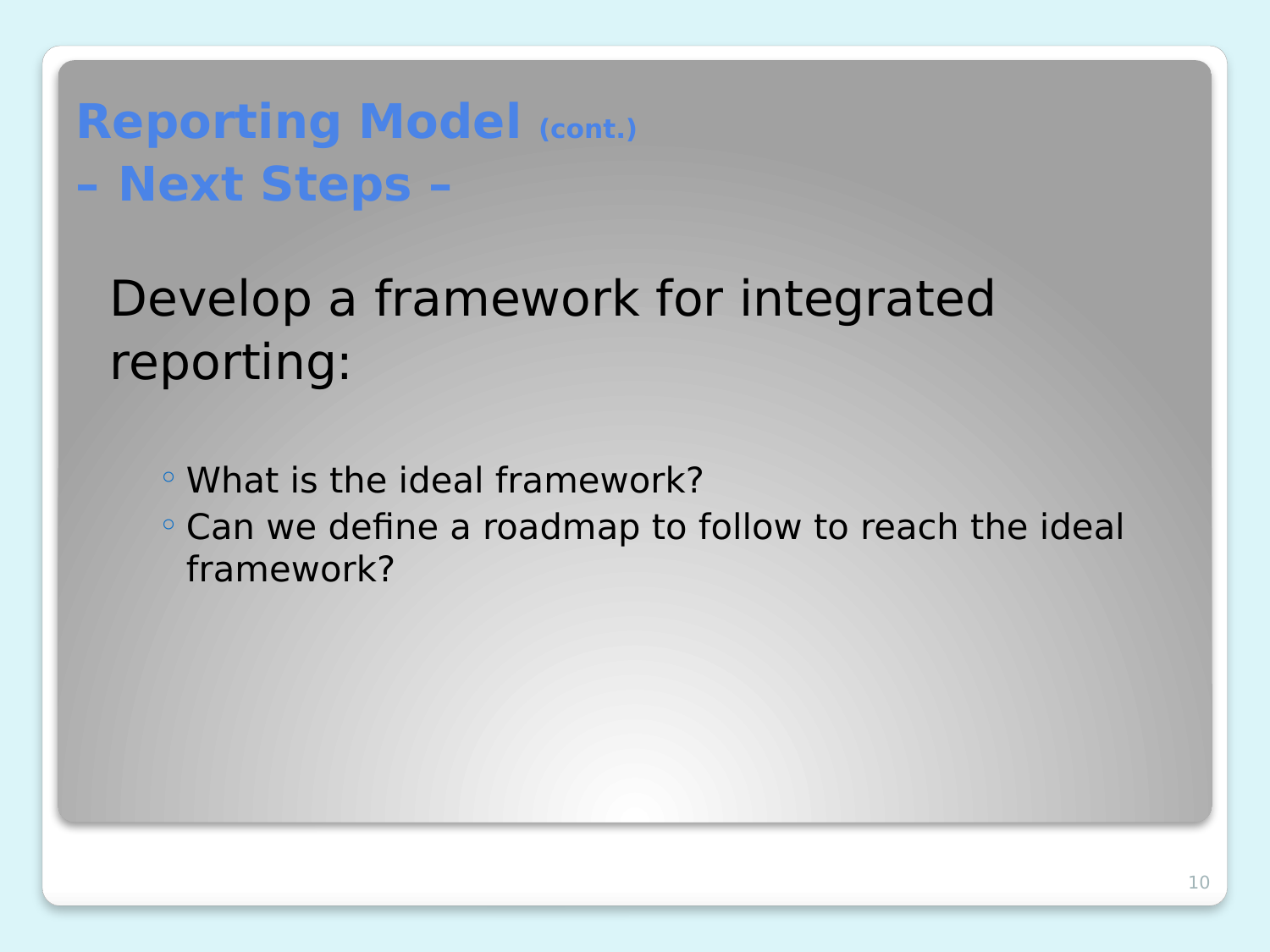

# Reporting Model (cont.) – Next Steps –
Develop a framework for integrated
reporting:

What is the ideal framework?
Can we define a roadmap to follow to reach the ideal framework?

10